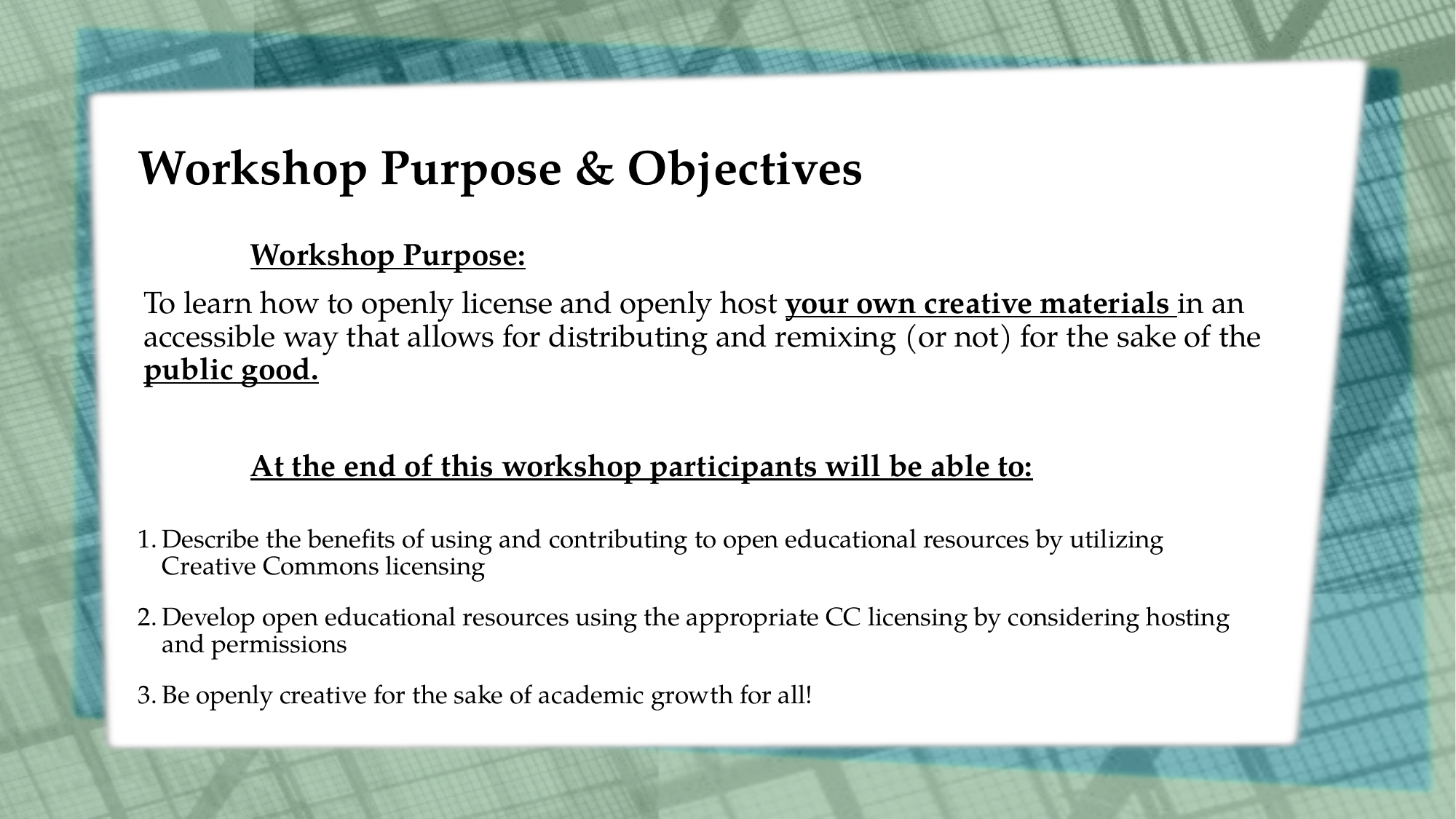

# Workshop Purpose & Objectives

Workshop Purpose:
To learn how to openly license and openly host your own creative materials in an accessible way that allows for distributing and remixing (or not) for the sake of the public good.

At the end of this workshop participants will be able to:

Describe the benefits of using and contributing to open educational resources by utilizing Creative Commons licensing
Develop open educational resources using the appropriate CC licensing by considering hosting and permissions
Be openly creative for the sake of academic growth for all!